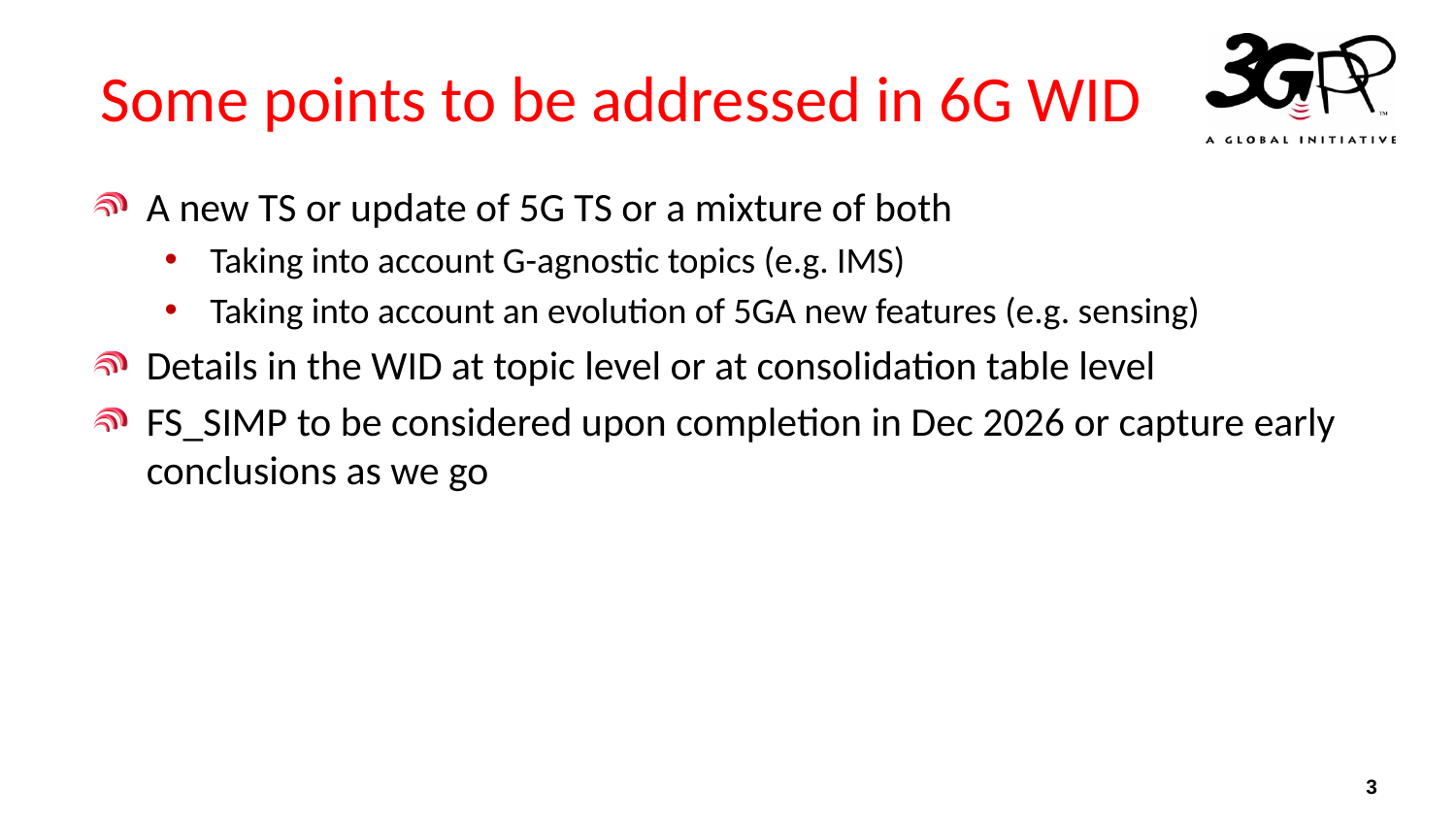

# Some points to be addressed in 6G WID
A new TS or update of 5G TS or a mixture of both
Taking into account G-agnostic topics (e.g. IMS)
Taking into account an evolution of 5GA new features (e.g. sensing)
Details in the WID at topic level or at consolidation table level
FS_SIMP to be considered upon completion in Dec 2026 or capture early conclusions as we go